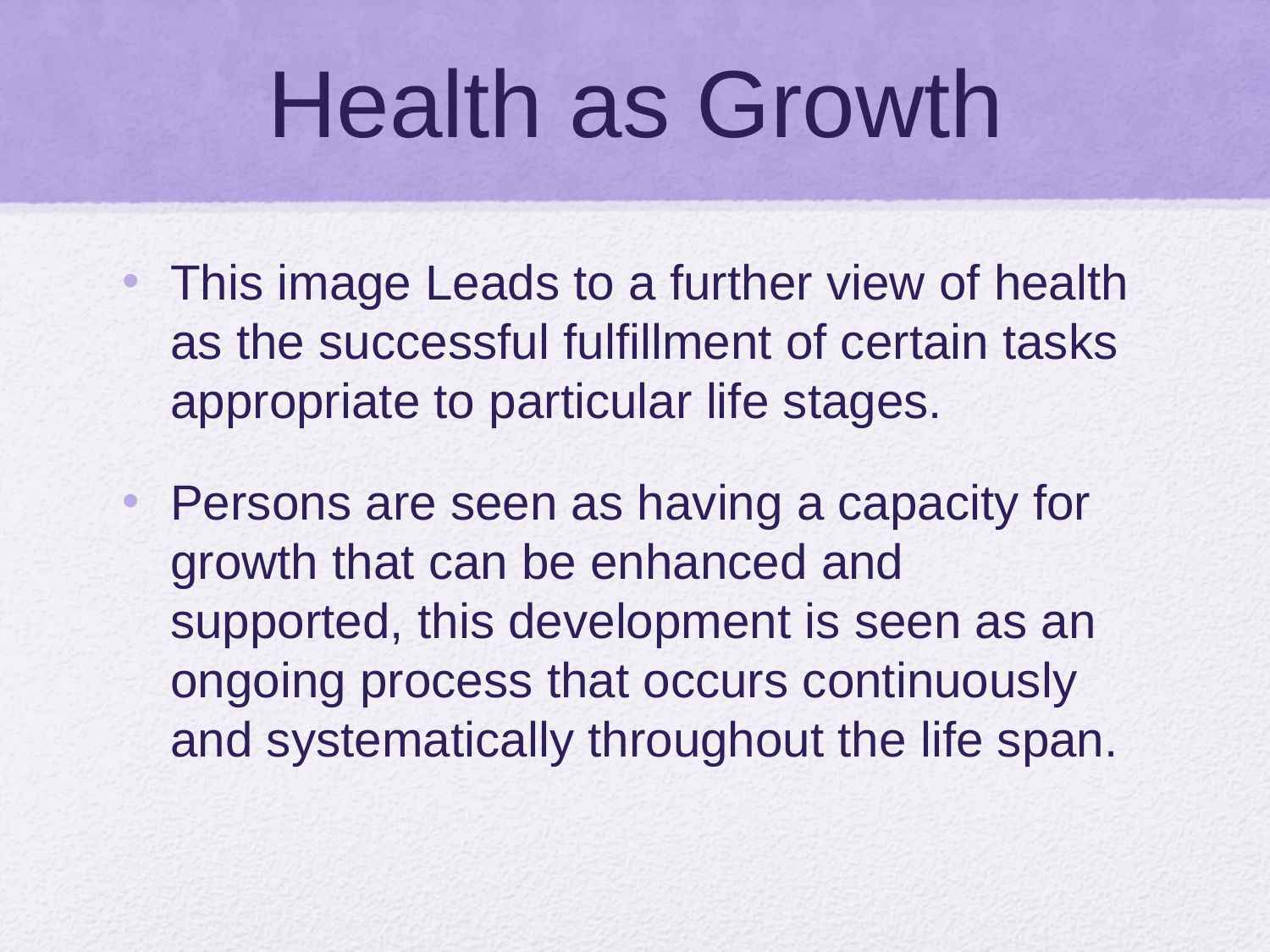

# Health as Growth
This image Leads to a further view of health as the successful fulfillment of certain tasks appropriate to particular life stages.
Persons are seen as having a capacity for growth that can be enhanced and supported, this development is seen as an ongoing process that occurs continuously and systematically throughout the life span.